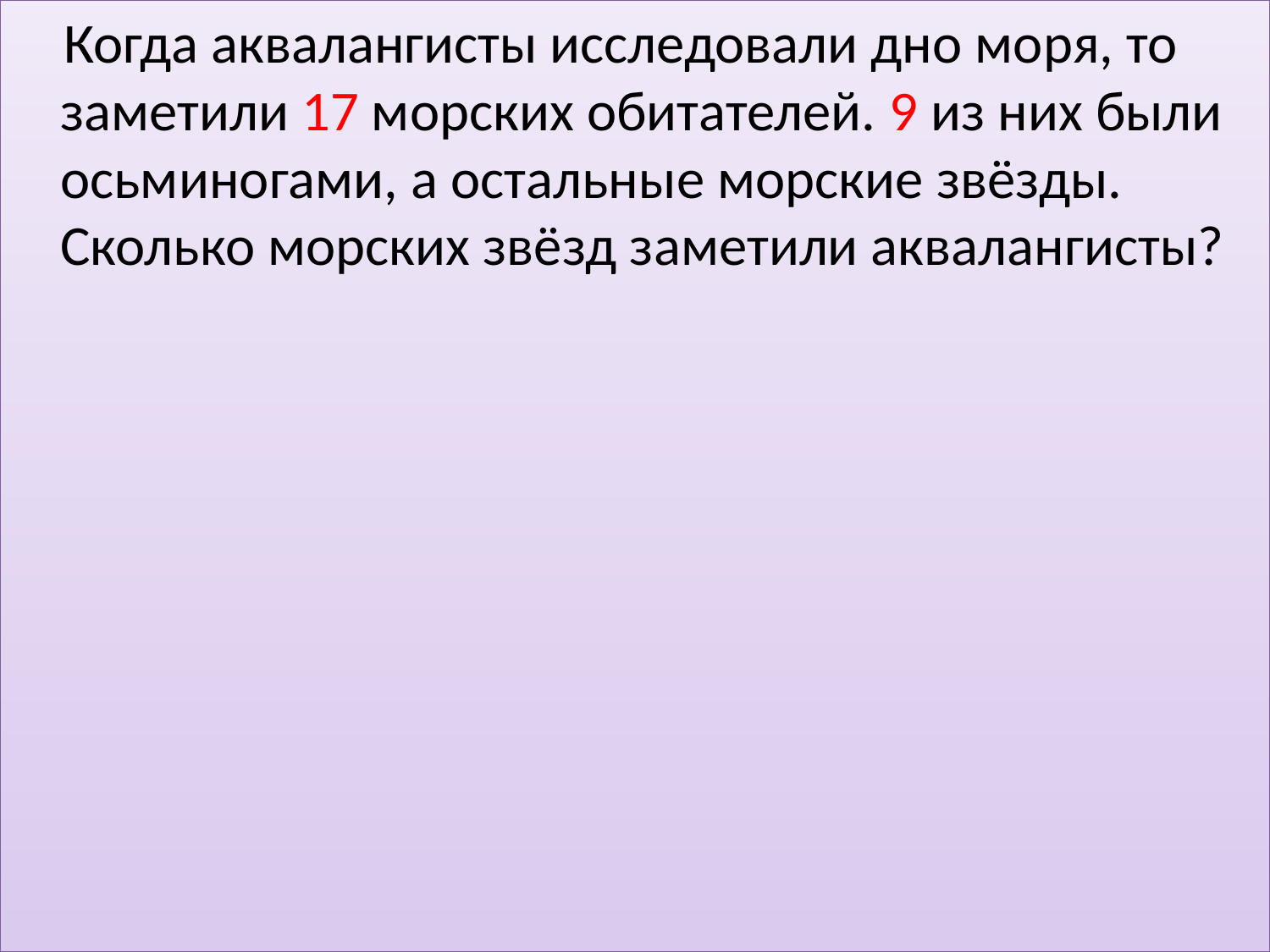

Когда аквалангисты исследовали дно моря, то заметили 17 морских обитателей. 9 из них были осьминогами, а остальные морские звёзды. Сколько морских звёзд заметили аквалангисты?
#